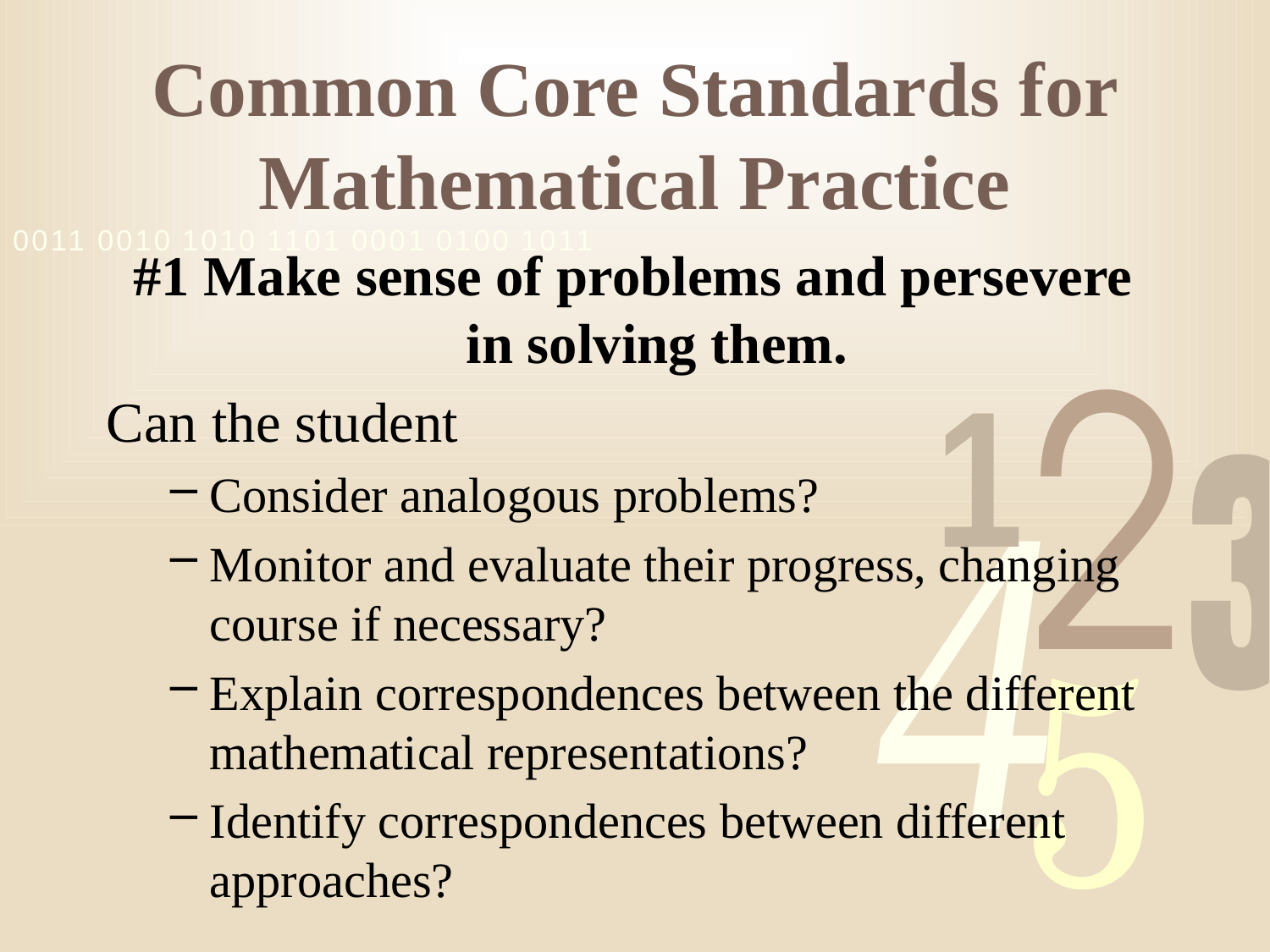

# Common Core Standards for Mathematical Practice
#1 Make sense of problems and persevere in solving them.
Can the student
Consider analogous problems?
Monitor and evaluate their progress, changing course if necessary?
Explain correspondences between the different mathematical representations?
Identify correspondences between different approaches?